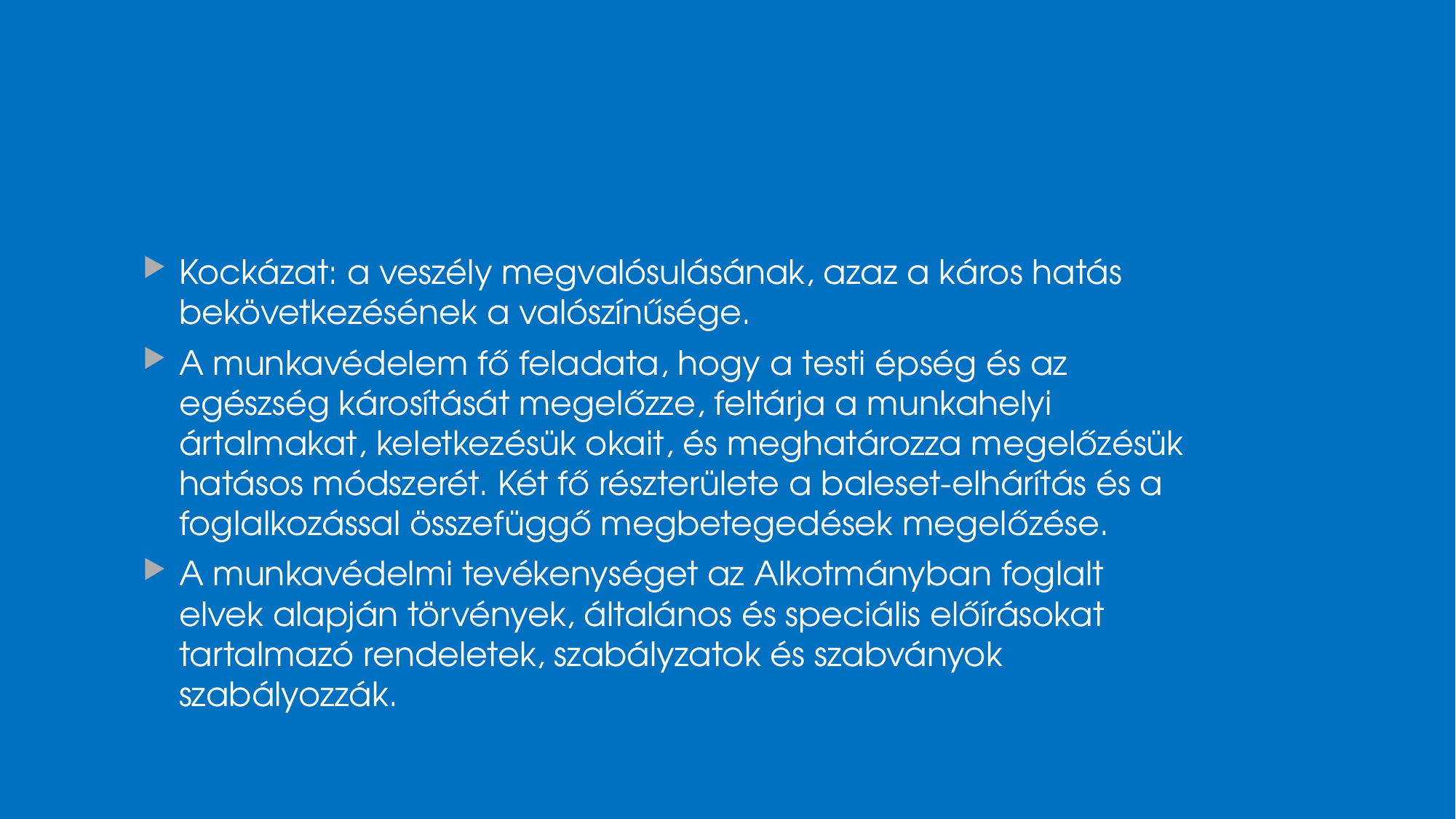

Kockázat: a veszély megvalósulásának, azaz a káros hatás bekövetkezésének a valószínűsége.
A munkavédelem fő feladata, hogy a testi épség és az egészség károsítását megelőzze, feltárja a munkahelyi ártalmakat, keletkezésük okait, és meghatározza megelőzésük hatásos módszerét. Két fő részterülete a baleset-elhárítás és a foglalkozással összefüggő megbetegedések megelőzése.
A munkavédelmi tevékenységet az Alkotmányban foglalt elvek alapján törvények, általános és speciális előírásokat tartalmazó rendeletek, szabályzatok és szabványok szabályozzák.